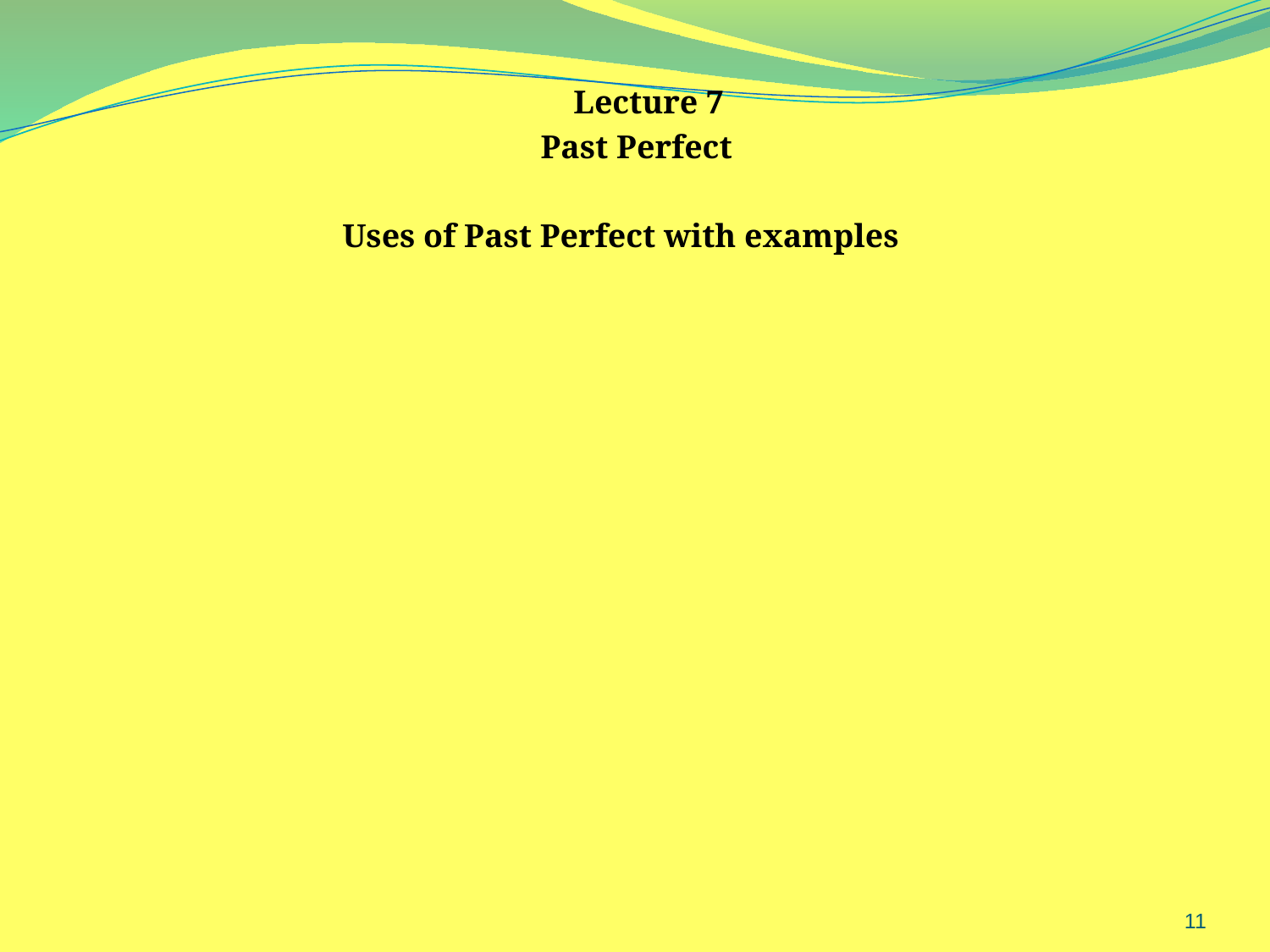

Lecture 7
                                                       Past Perfect

                               Uses of Past Perfect with examples
#
11